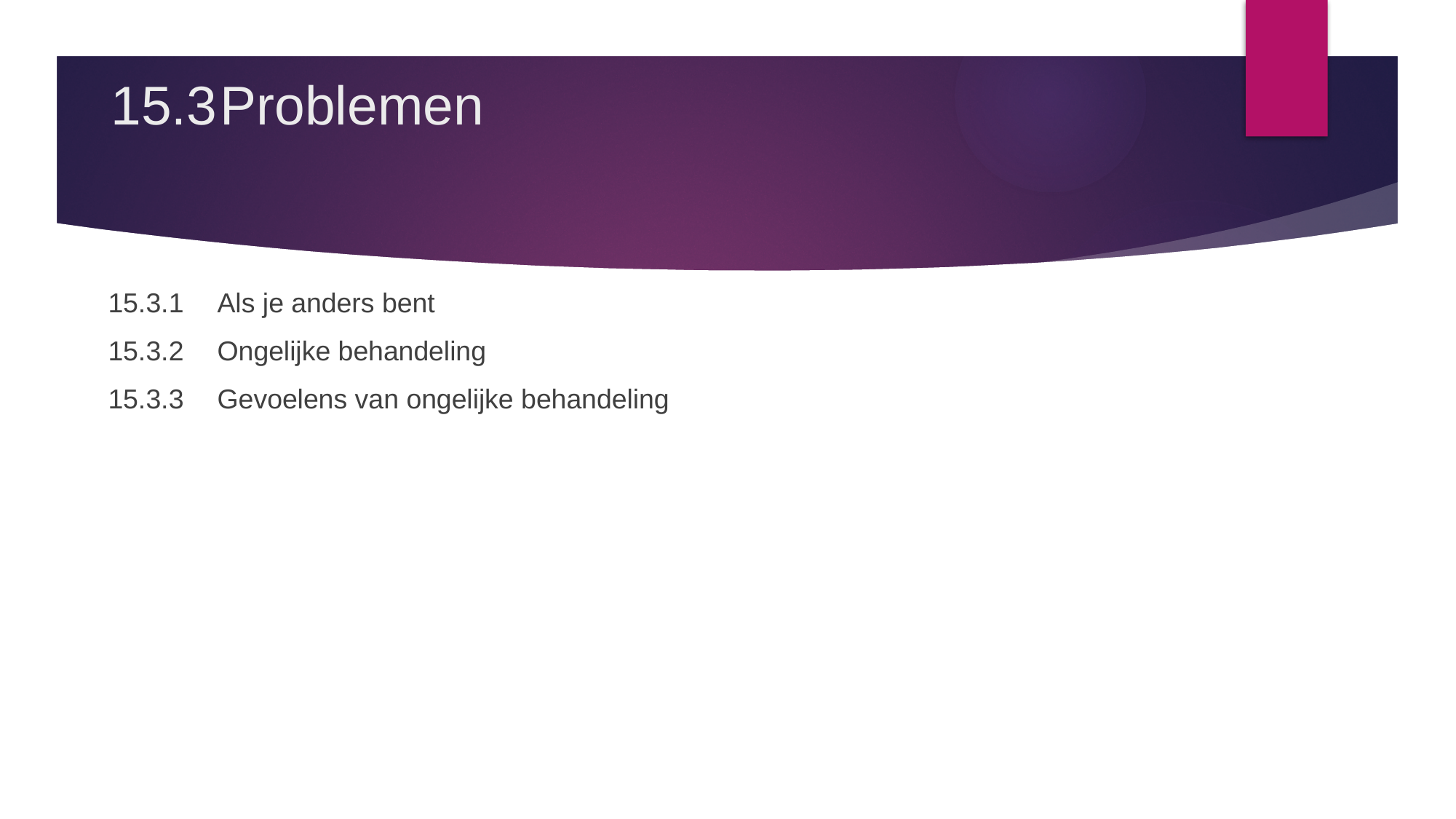

# 15.3	Problemen

15.3.1	Als je anders bent
15.3.2	Ongelijke behandeling
15.3.3	Gevoelens van ongelijke behandeling